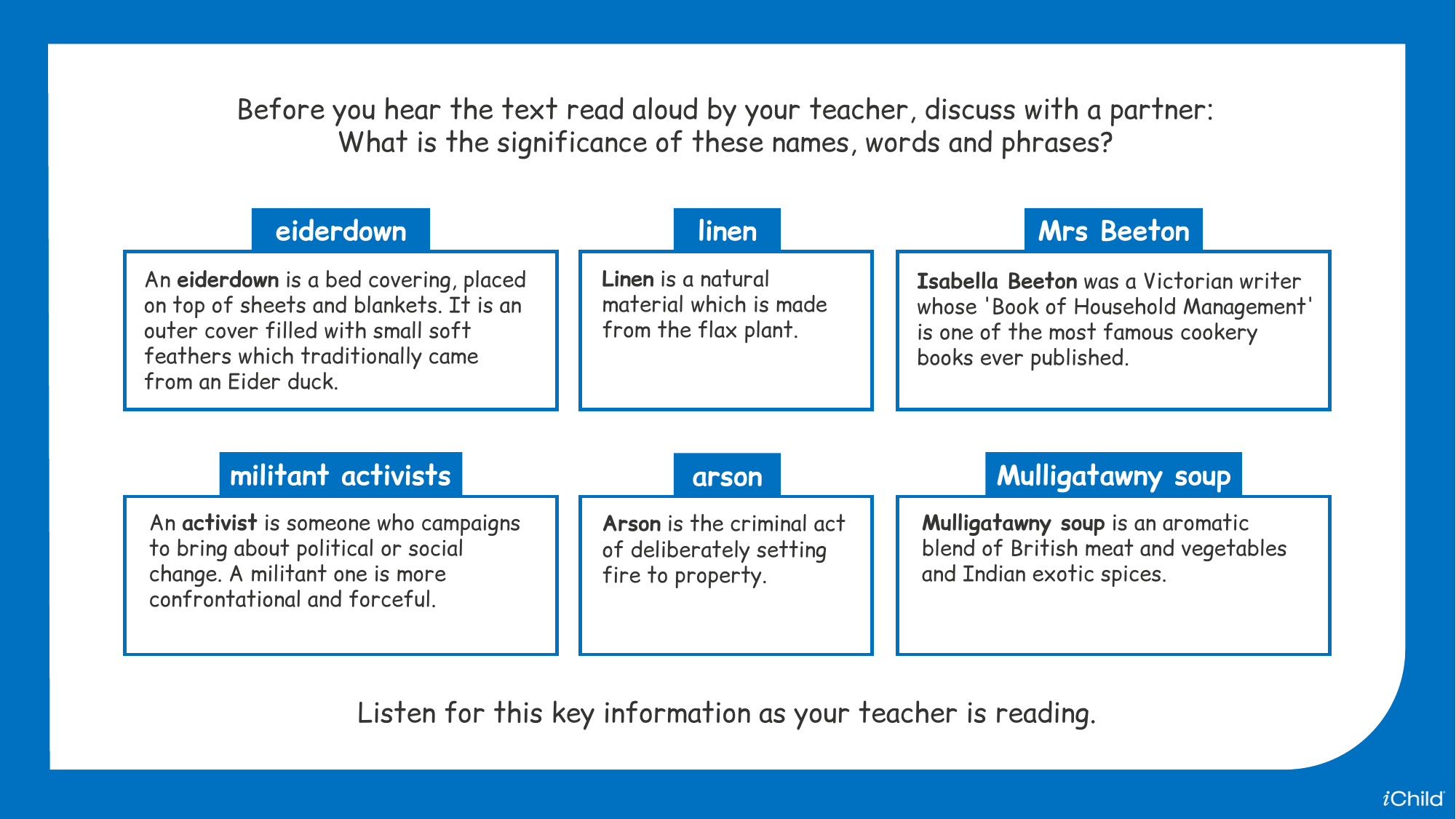

Before you hear the text read aloud by your teacher, discuss with a partner:
What is the significance of these names, words and phrases?
eiderdown
linen
Mrs Beeton

An eiderdown is a bed covering, placed on top of sheets and blankets. It is an outer cover filled with small soft feathers which traditionally came
from an Eider duck.
Isabella Beeton was a Victorian writer whose 'Book of Household Management' is one of the most famous cookery
books ever published.
Linen is a natural material which is made from the flax plant.

militant activists
Mulligatawny soup
arson

An activist is someone who campaigns to bring about political or social change. A militant one is more confrontational and forceful.
Mulligatawny soup is an aromatic blend of British meat and vegetables and Indian exotic spices.
Arson is the criminal act of deliberately setting fire to property.
Listen for this key information as your teacher is reading.